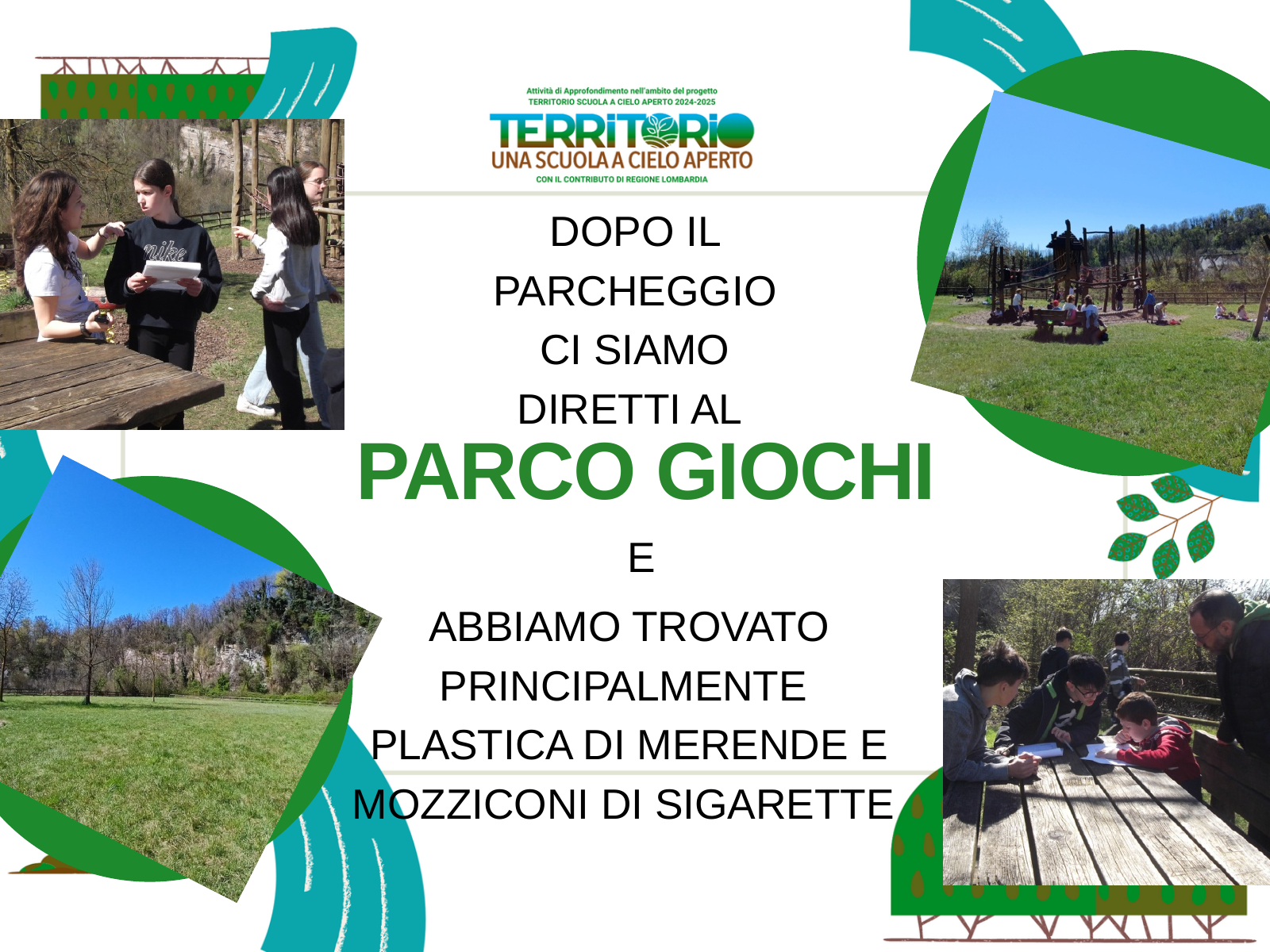

DOPO IL PARCHEGGIO CI SIAMO DIRETTI AL
 PARCO GIOCHI

E

ABBIAMO TROVATO PRINCIPALMENTE
PLASTICA DI MERENDE E MOZZICONI DI SIGARETTE